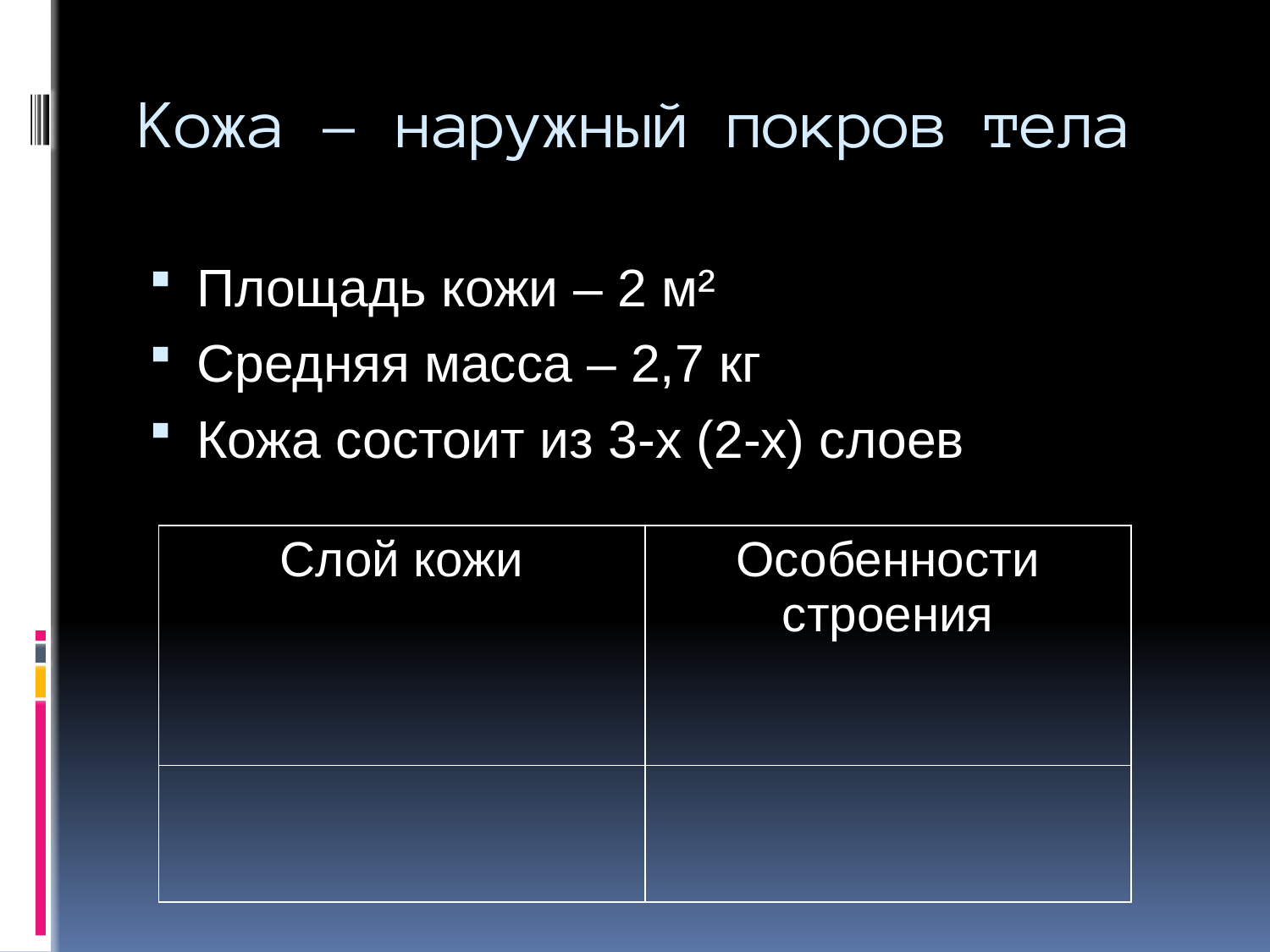

# Кожа – наружный покров тела
Площадь кожи – 2 м²
Средняя масса – 2,7 кг
Кожа состоит из 3-х (2-х) слоев

| Слой кожи | Особенности строения |
| --- | --- |
|  |  |